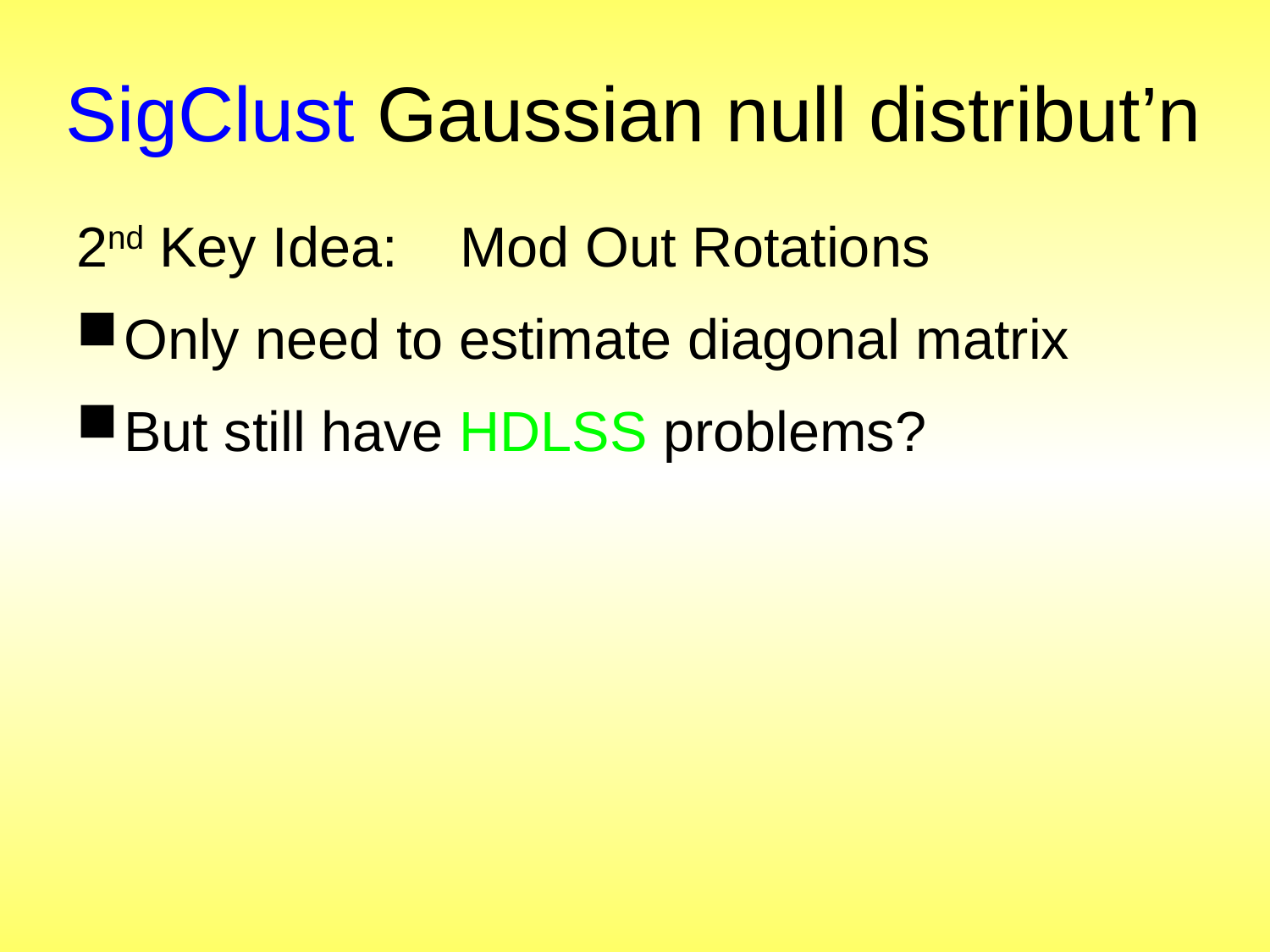

# SigClust Gaussian null distribut’n
2nd Key Idea:    Mod Out Rotations
Only need to estimate diagonal matrix
But still have HDLSS problems?